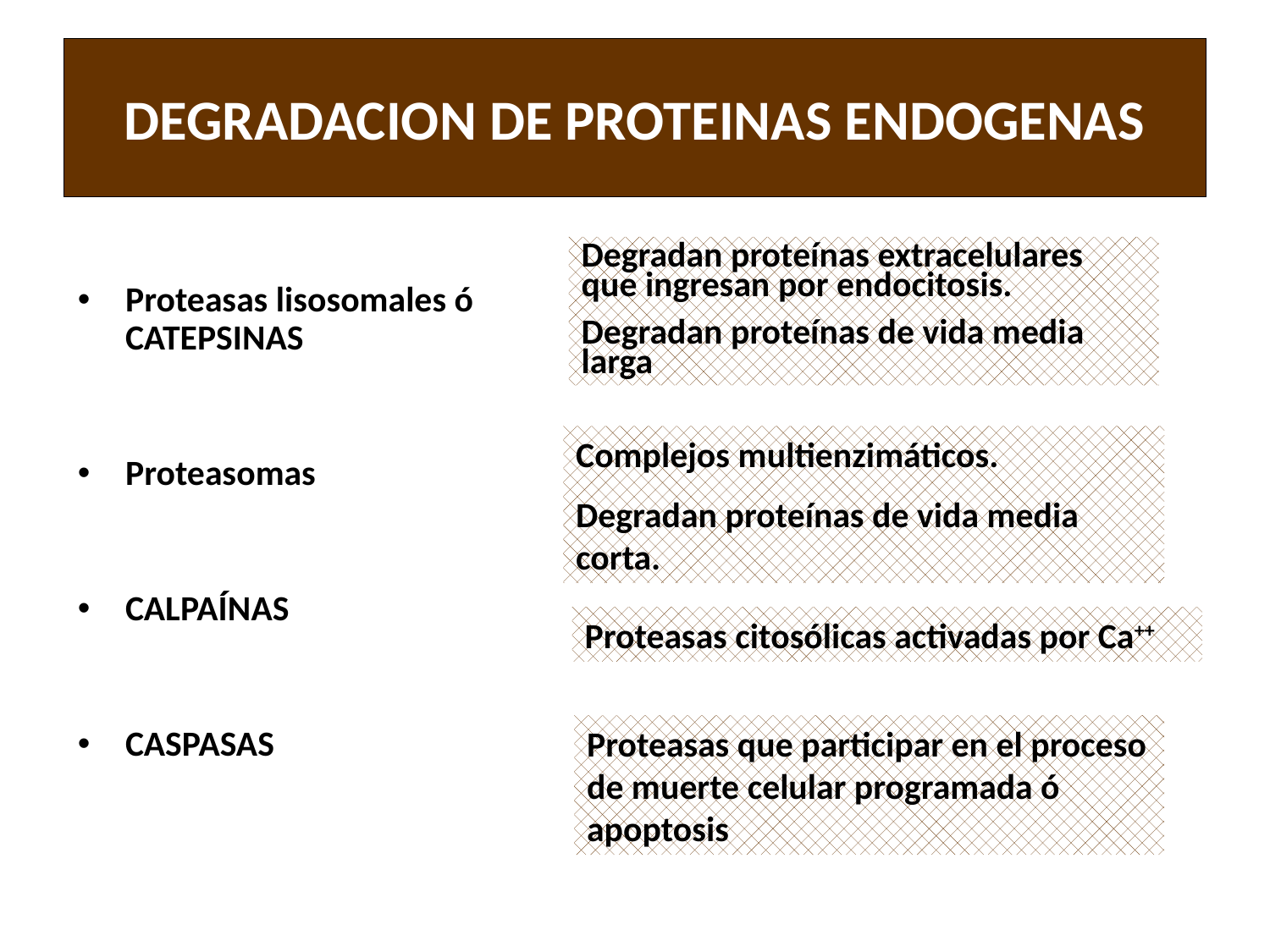

# DEGRADACION DE PROTEINAS ENDOGENAS

Proteasas lisosomales ó CATEPSINAS

Proteasomas

CALPAÍNAS

CASPASAS
Degradan proteínas extracelulares que ingresan por endocitosis.
Degradan proteínas de vida media larga
Complejos multienzimáticos.
Degradan proteínas de vida media corta.
Proteasas citosólicas activadas por Ca++
Proteasas que participar en el proceso de muerte celular programada ó apoptosis